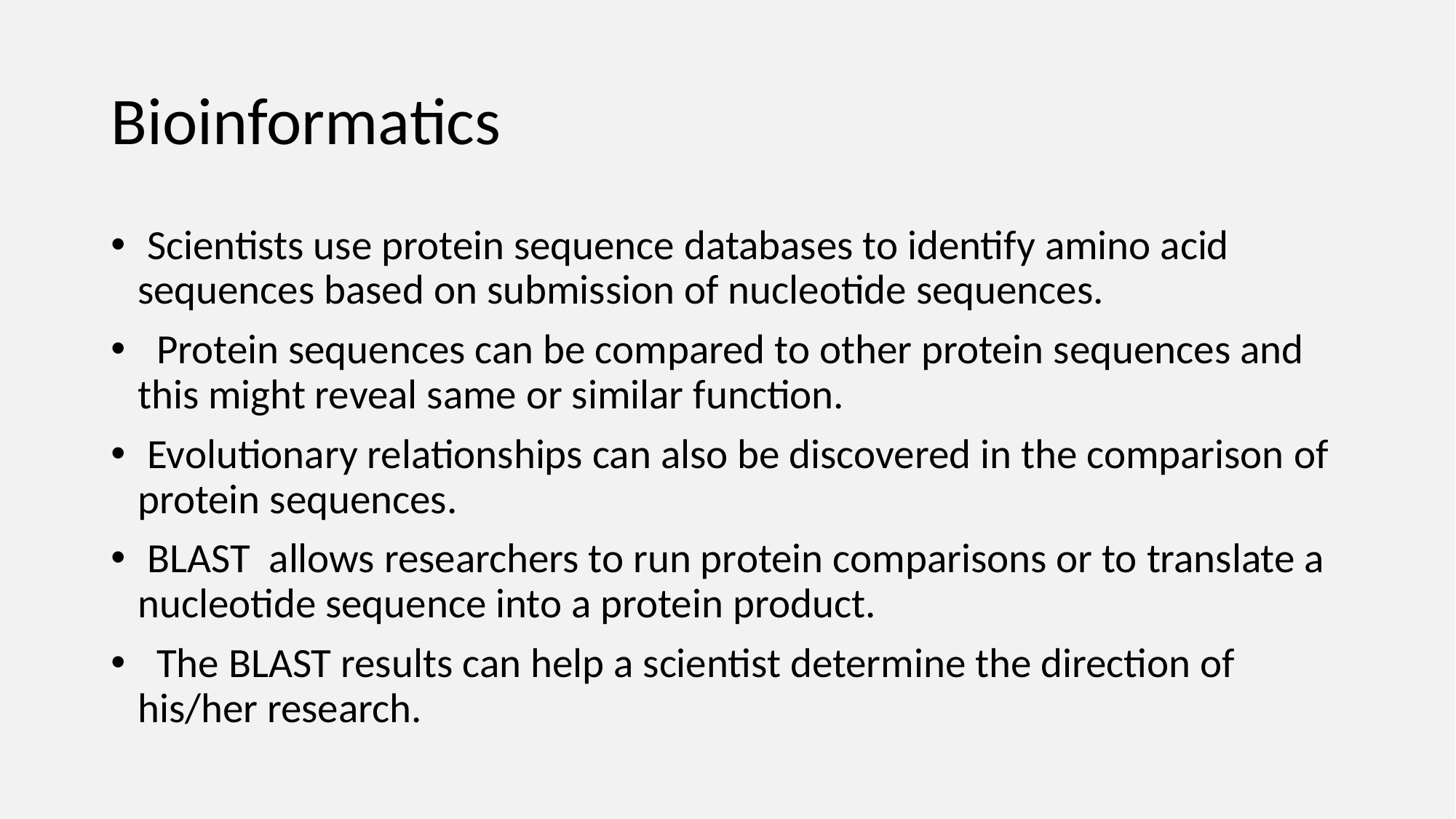

# Bioinformatics
 Scientists use protein sequence databases to identify amino acid sequences based on submission of nucleotide sequences.
  Protein sequences can be compared to other protein sequences and this might reveal same or similar function.
 Evolutionary relationships can also be discovered in the comparison of protein sequences.
 BLAST  allows researchers to run protein comparisons or to translate a nucleotide sequence into a protein product.
  The BLAST results can help a scientist determine the direction of his/her research.